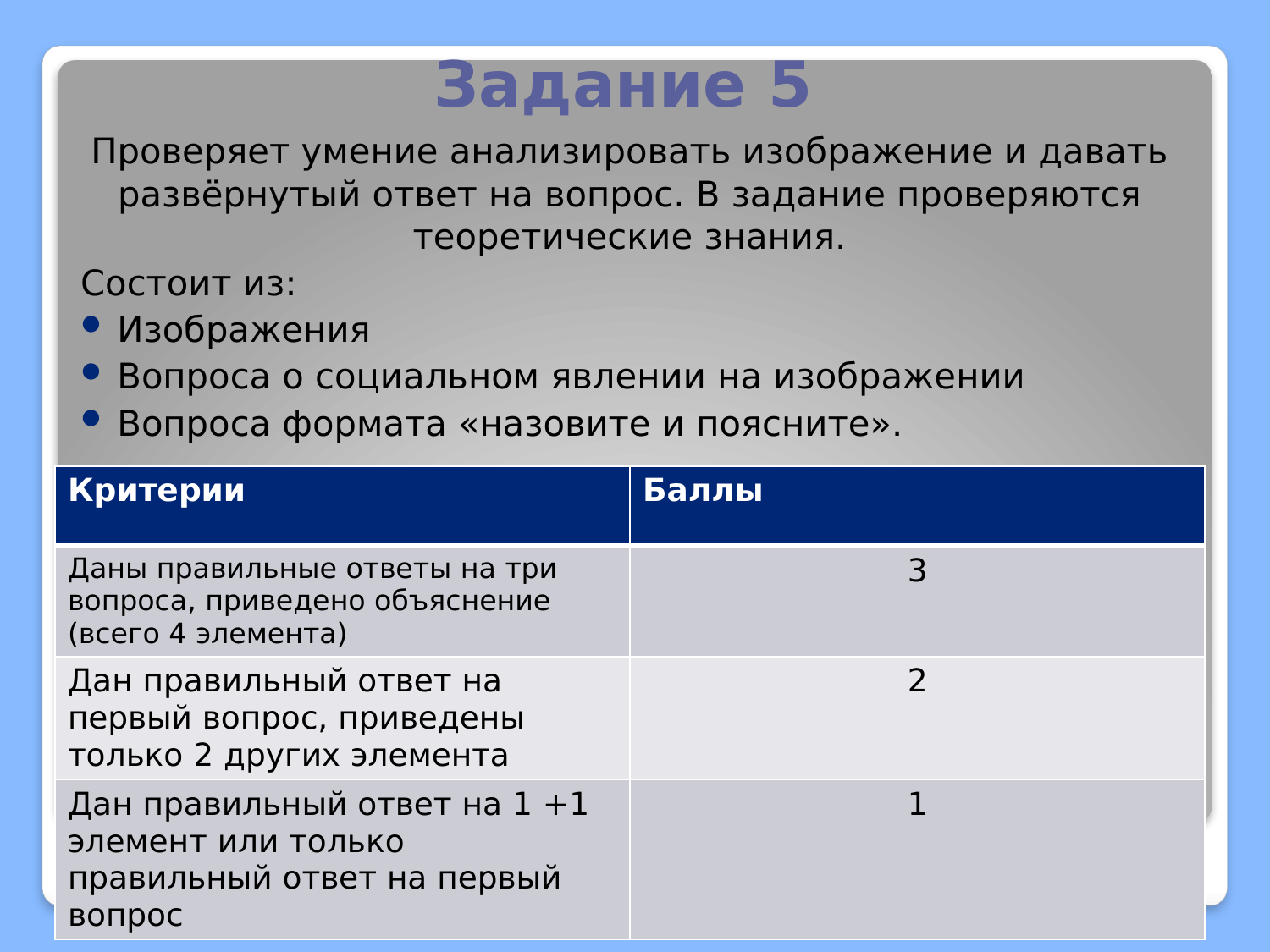

# Задание 5
Проверяет умение анализировать изображение и давать развёрнутый ответ на вопрос. В задание проверяются теоретические знания.
Состоит из:
Изображения
Вопроса о социальном явлении на изображении
Вопроса формата «назовите и поясните».

| Критерии | Баллы |
| --- | --- |
| Даны правильные ответы на три вопроса, приведено объяснение (всего 4 элемента) | 3 |
| Дан правильный ответ на первый вопрос, приведены только 2 других элемента | 2 |
| Дан правильный ответ на 1 +1 элемент или только правильный ответ на первый вопрос | 1 |